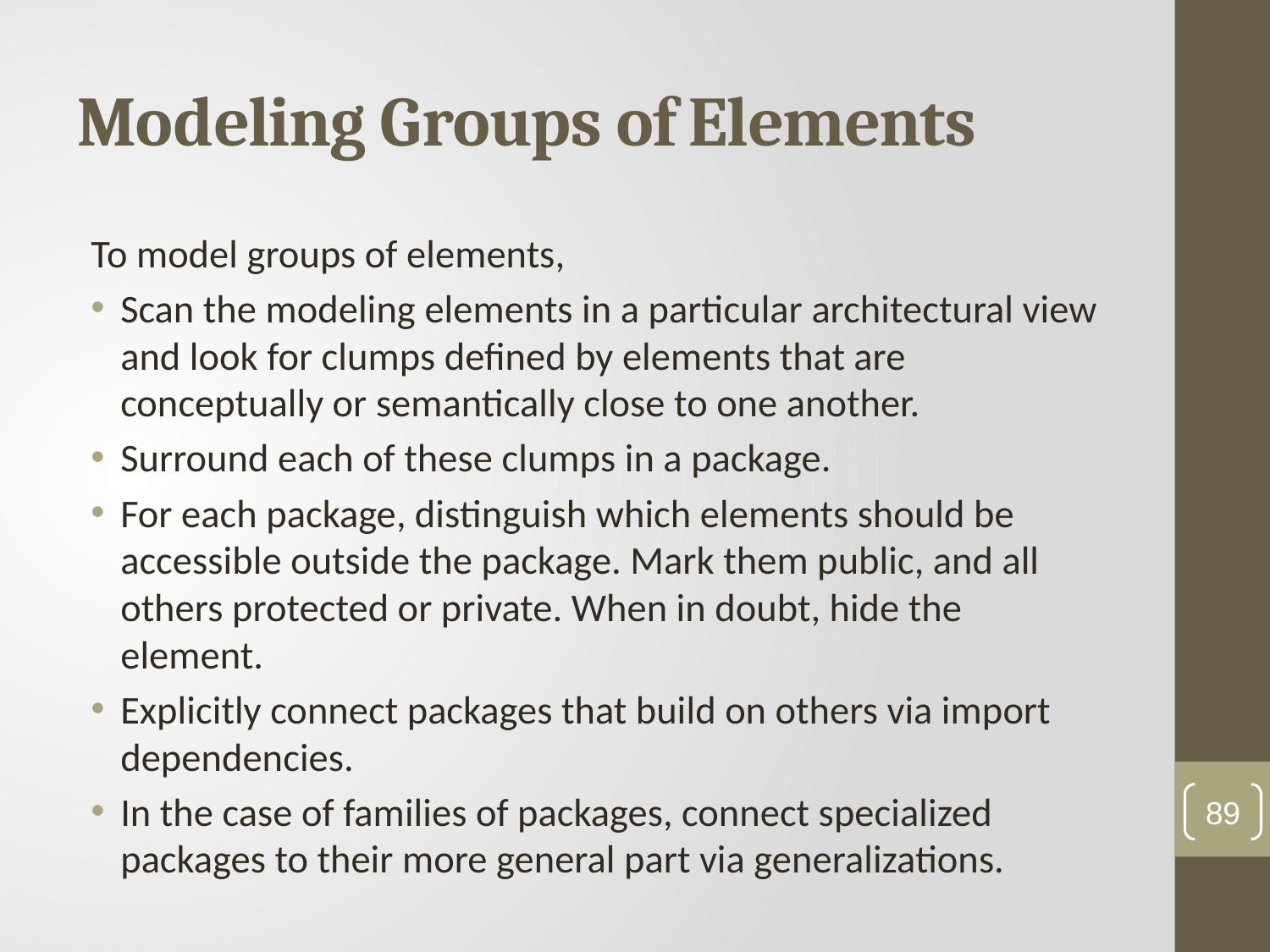

# Modeling Groups of Elements
To model groups of elements,
Scan the modeling elements in a particular architectural view and look for clumps defined by elements that are conceptually or semantically close to one another.
Surround each of these clumps in a package.
For each package, distinguish which elements should be accessible outside the package. Mark them public, and all others protected or private. When in doubt, hide the element.
Explicitly connect packages that build on others via import dependencies.
In the case of families of packages, connect specialized packages to their more general part via generalizations.
89